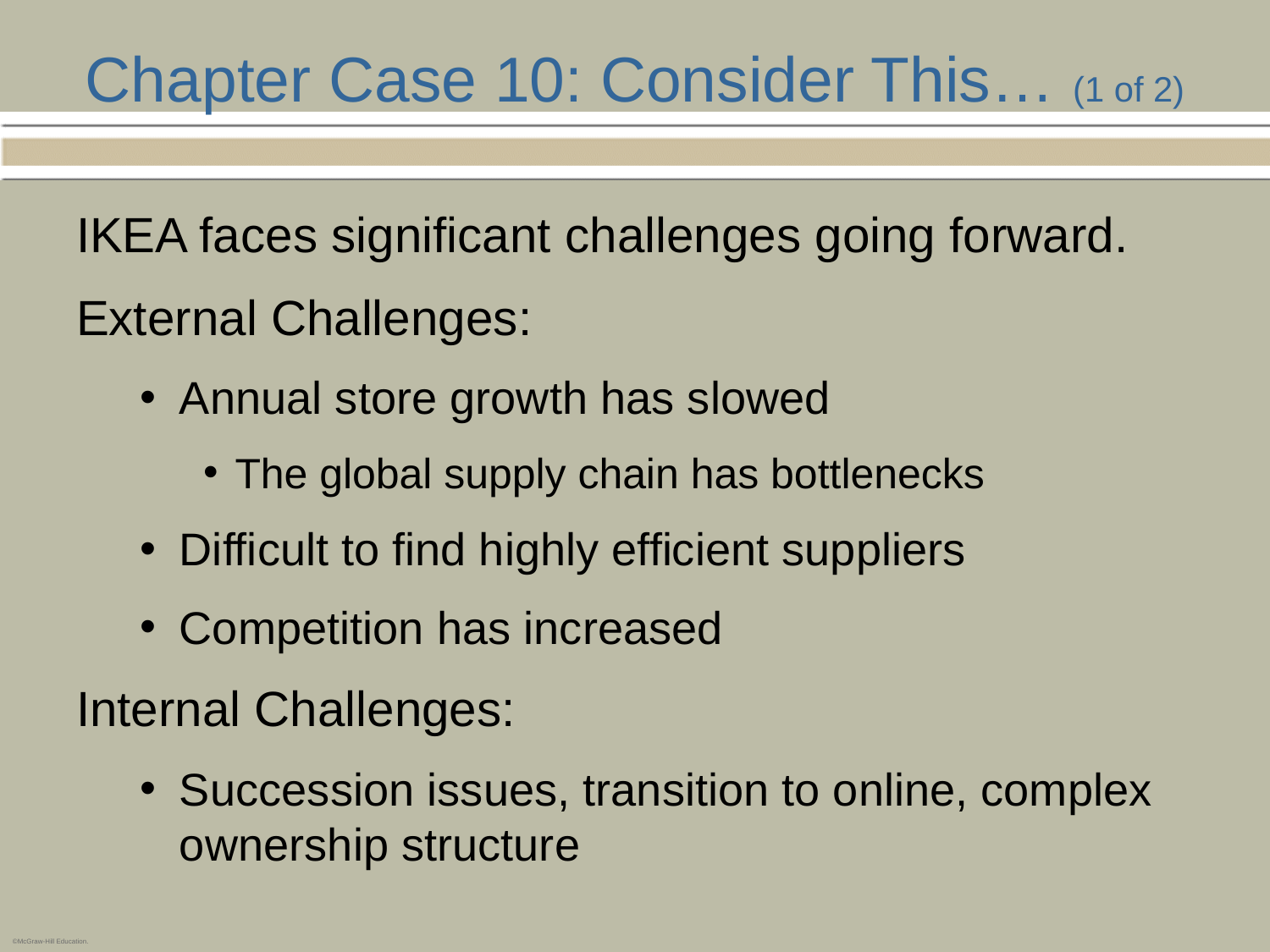

# Chapter Case 10: Consider This… (1 of 2)
IKEA faces significant challenges going forward.
External Challenges:
Annual store growth has slowed
The global supply chain has bottlenecks
Difficult to find highly efficient suppliers
Competition has increased
Internal Challenges:
Succession issues, transition to online, complex ownership structure